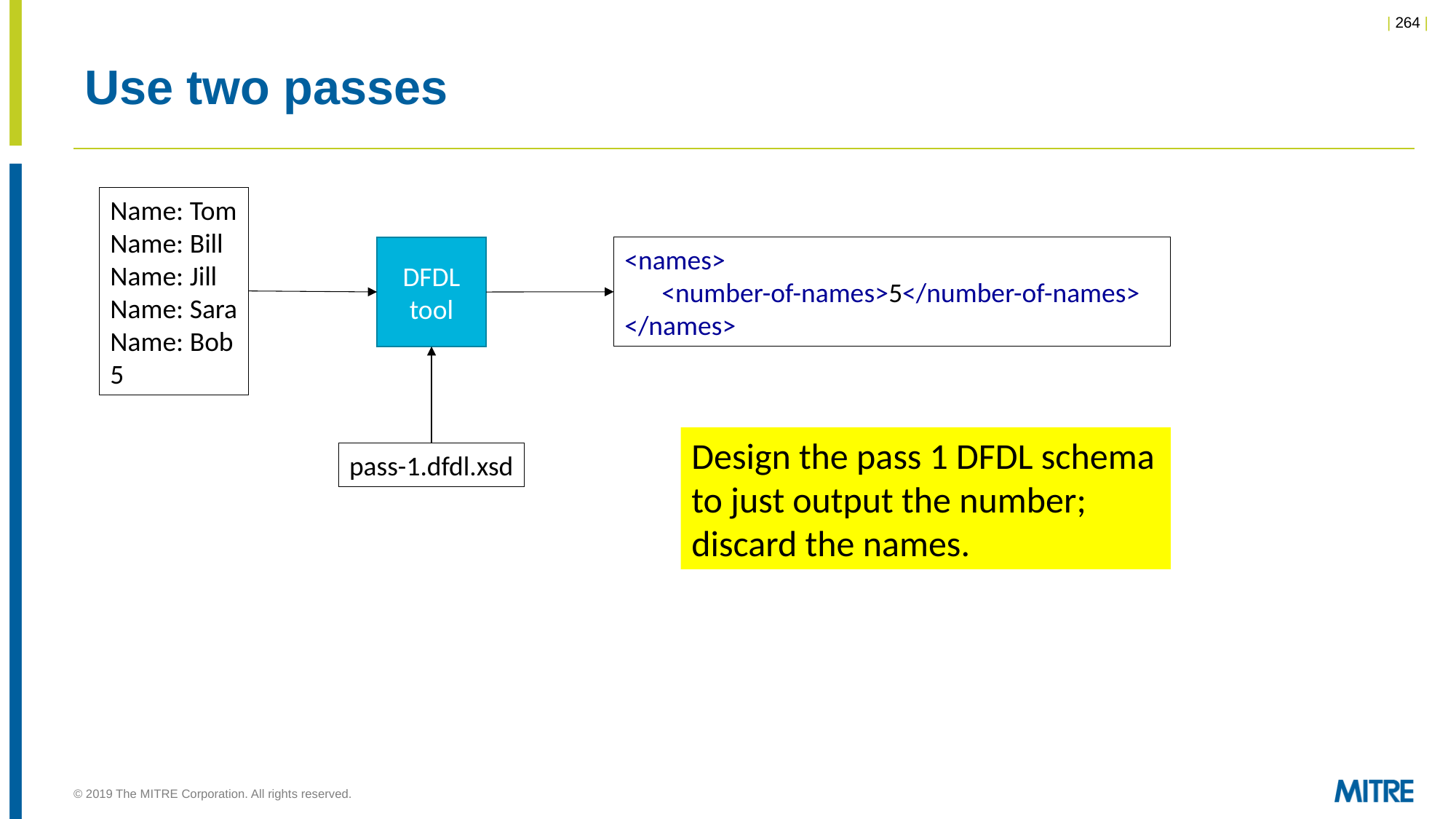

# Use two passes
Name: Tom
Name: Bill
Name: Jill
Name: Sara
Name: Bob
5
DFDL
tool
<names>
      <number-of-names>5</number-of-names>
</names>
Design the pass 1 DFDL schema to just output the number; discard the names.
pass-1.dfdl.xsd
© 2019 The MITRE Corporation. All rights reserved.